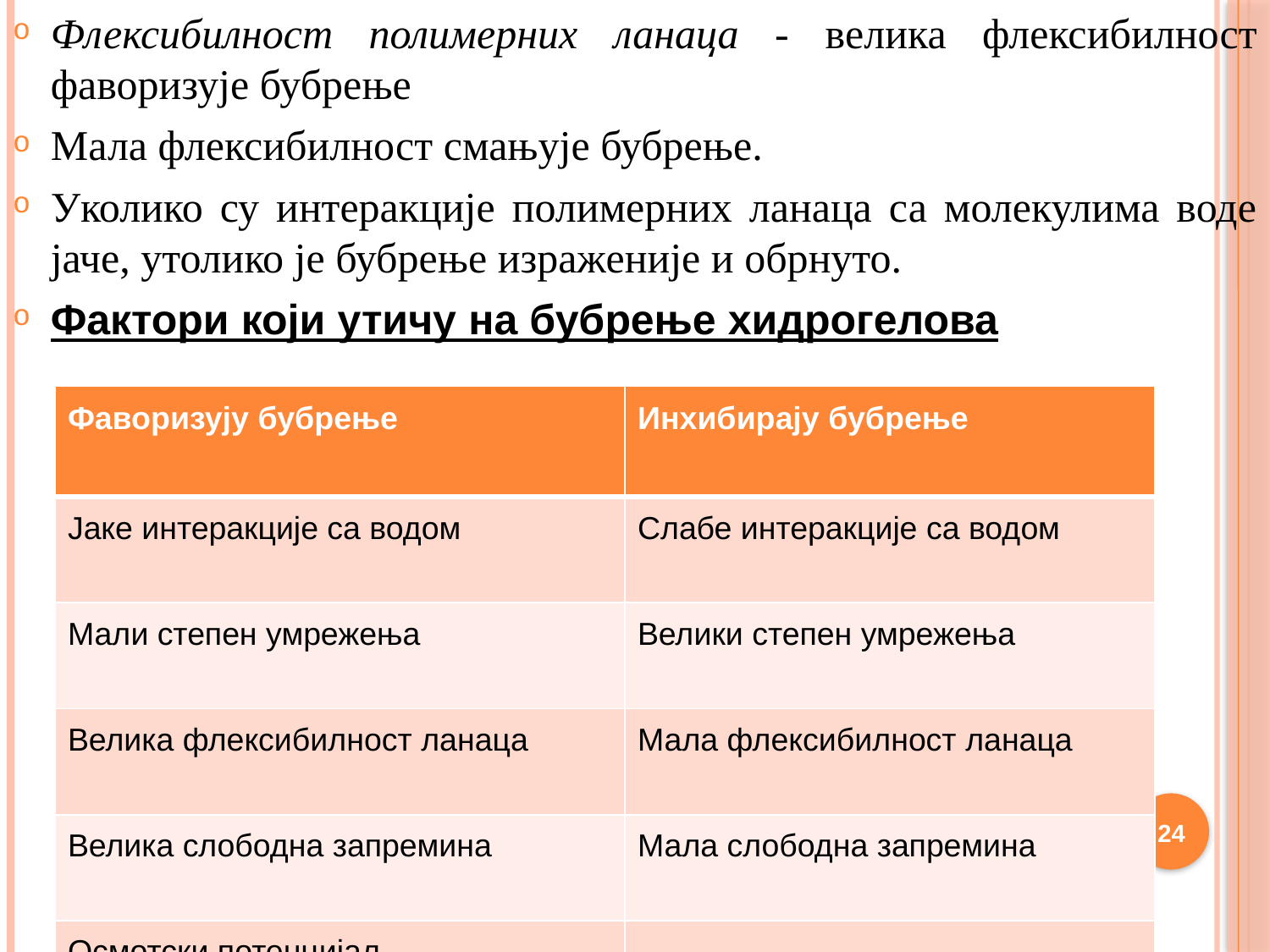

Флексибилност полимерних ланаца - велика флексибилност фаворизује бубрење
Мала флексибилност смањује бубрење.
Уколико су интеракције полимерних ланаца са молекулима воде јаче, утолико је бубрење израженије и обрнуто.
Фактори који утичу на бубрење хидрогелова

| Фаворизују бубрење | Инхибирају бубрење |
| --- | --- |
| Јаке интеракције са водом | Слабе интеракције са водом |
| Мали степен умрежења | Велики степен умрежења |
| Велика флексибилност ланаца | Мала флексибилност ланаца |
| Велика слободна запремина | Мала слободна запремина |
| Осмотски потенцијал |  |
24